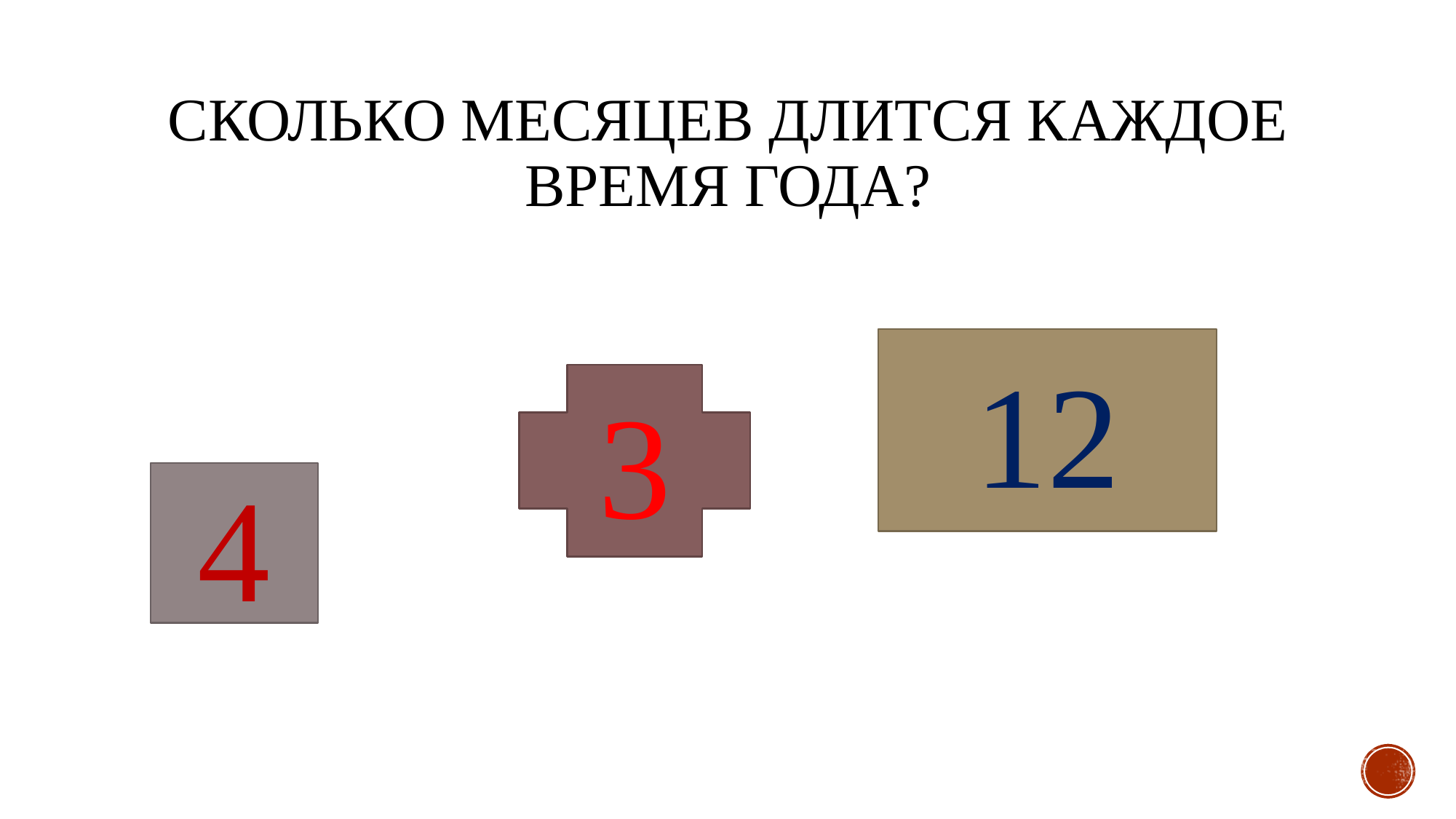

# Сколько месяцев длится каждое время года?
12
3
4